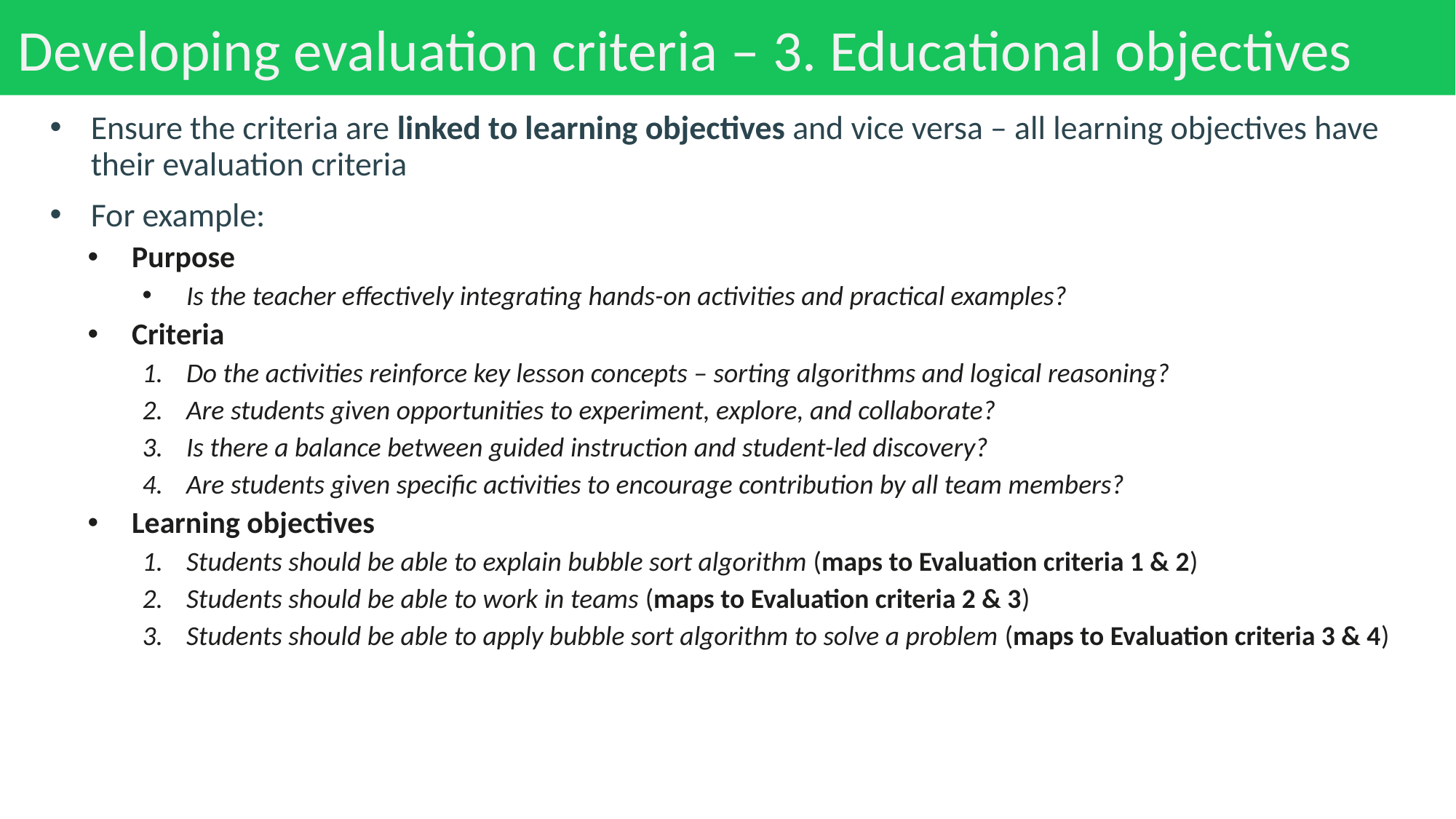

# Developing evaluation criteria – 3. Educational objectives
Ensure the criteria are linked to learning objectives and vice versa – all learning objectives have their evaluation criteria
For example:
Purpose
Is the teacher effectively integrating hands-on activities and practical examples?
Criteria
Do the activities reinforce key lesson concepts – sorting algorithms and logical reasoning?
Are students given opportunities to experiment, explore, and collaborate?
Is there a balance between guided instruction and student-led discovery?
Are students given specific activities to encourage contribution by all team members?
Learning objectives
Students should be able to explain bubble sort algorithm (maps to Evaluation criteria 1 & 2)
Students should be able to work in teams (maps to Evaluation criteria 2 & 3)
Students should be able to apply bubble sort algorithm to solve a problem (maps to Evaluation criteria 3 & 4)